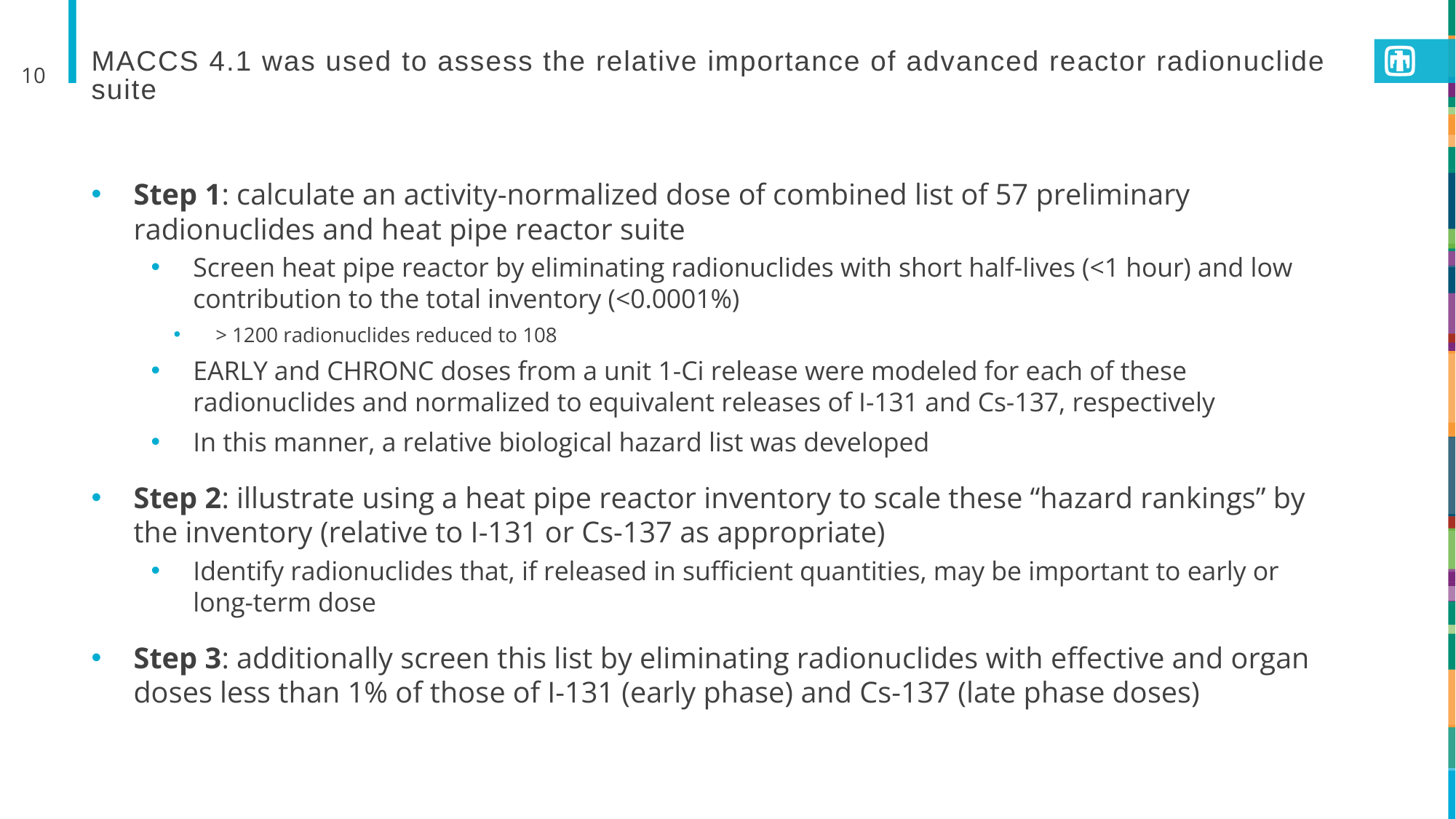

10
# MACCS 4.1 was used to assess the relative importance of advanced reactor radionuclide suite
Step 1: calculate an activity-normalized dose of combined list of 57 preliminary radionuclides and heat pipe reactor suite
Screen heat pipe reactor by eliminating radionuclides with short half-lives (<1 hour) and low contribution to the total inventory (<0.0001%)
> 1200 radionuclides reduced to 108
EARLY and CHRONC doses from a unit 1-Ci release were modeled for each of these radionuclides and normalized to equivalent releases of I-131 and Cs-137, respectively
In this manner, a relative biological hazard list was developed
Step 2: illustrate using a heat pipe reactor inventory to scale these “hazard rankings” by the inventory (relative to I-131 or Cs-137 as appropriate)
Identify radionuclides that, if released in sufficient quantities, may be important to early or long-term dose
Step 3: additionally screen this list by eliminating radionuclides with effective and organ doses less than 1% of those of I-131 (early phase) and Cs-137 (late phase doses)